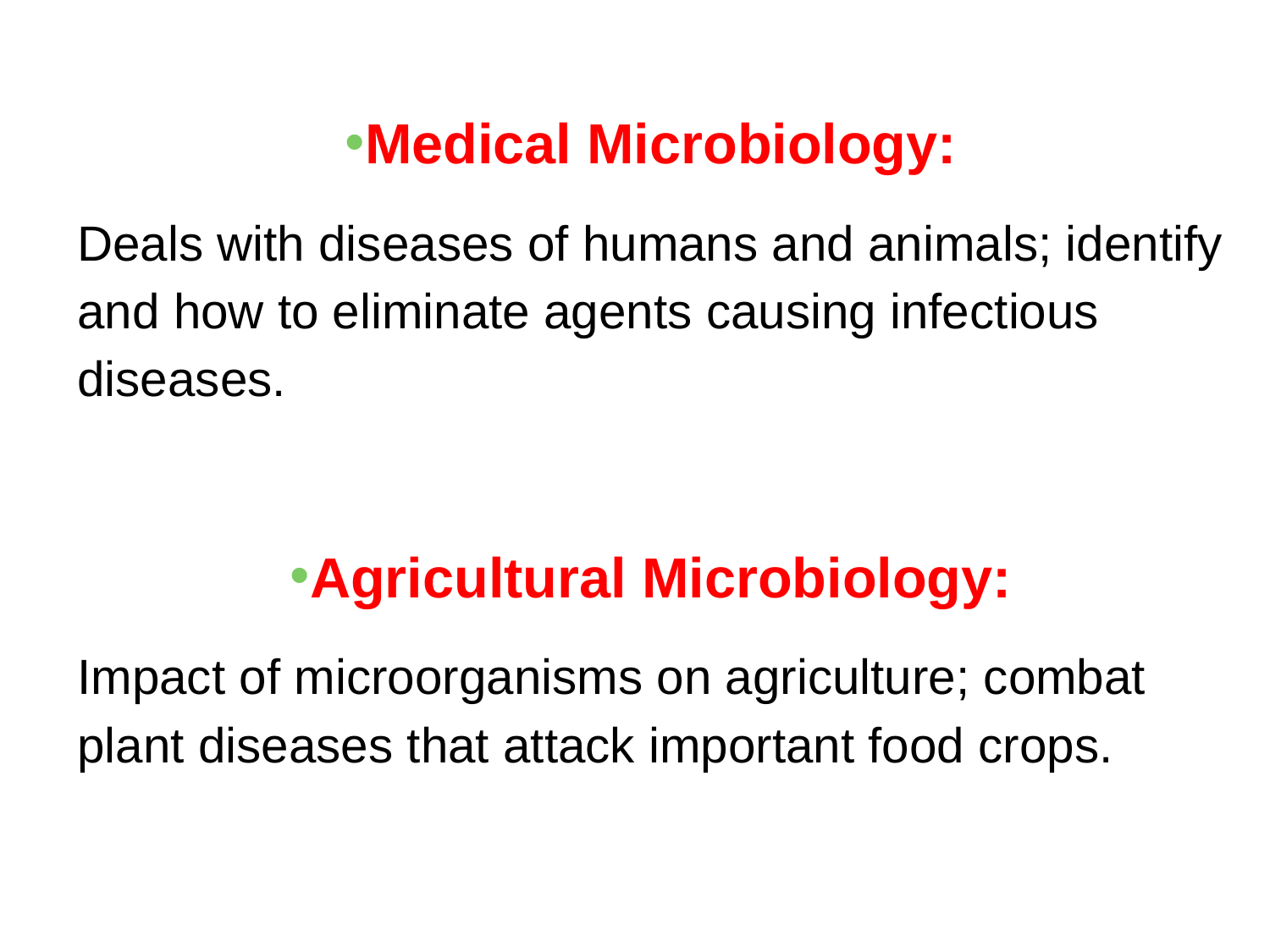

Medical Microbiology:
Deals with diseases of humans and animals; identify and how to eliminate agents causing infectious diseases.

Agricultural Microbiology:
Impact of microorganisms on agriculture; combat plant diseases that attack important food crops.